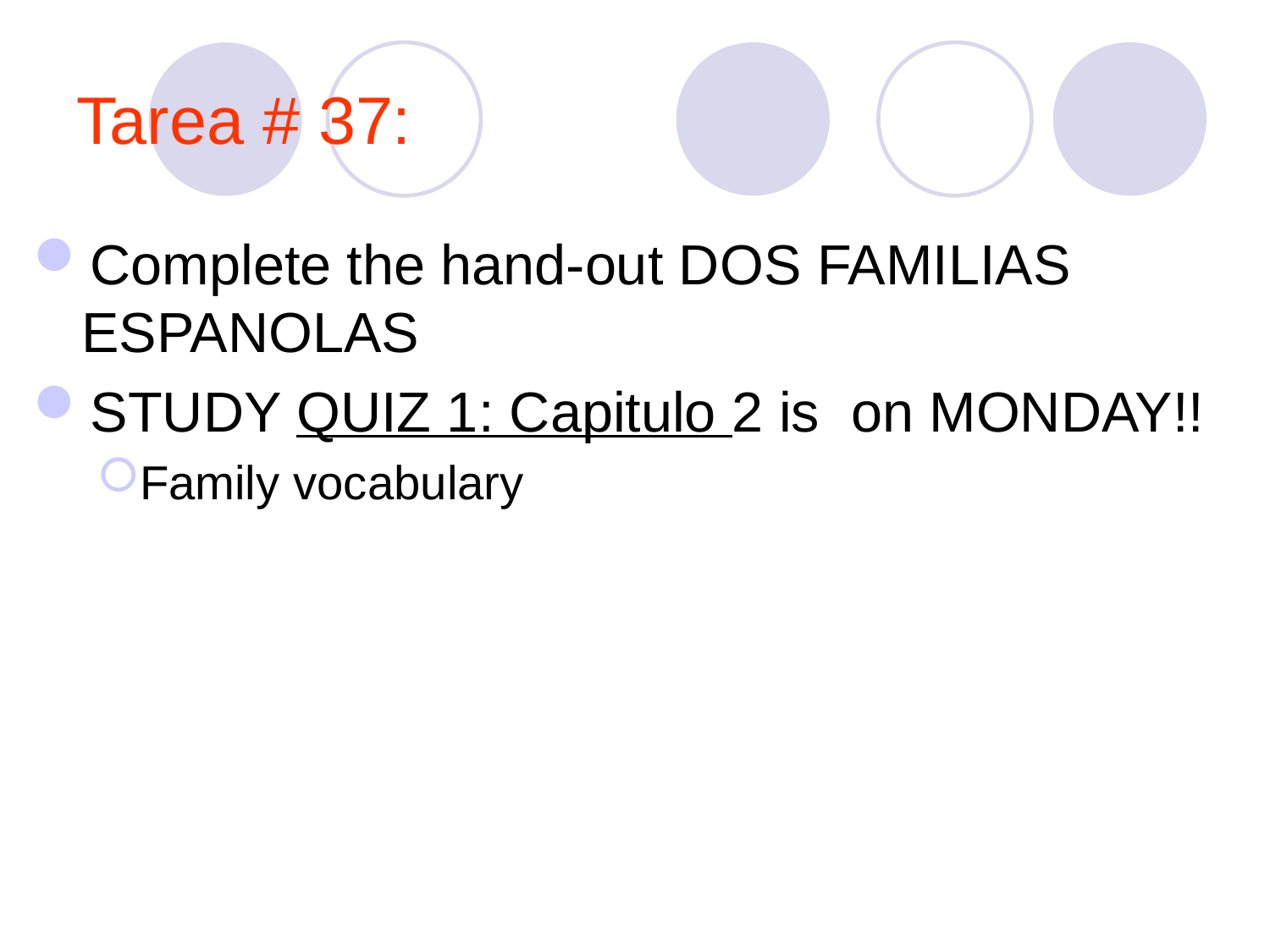

# Tarea # 37:
Complete the hand-out DOS FAMILIAS ESPANOLAS
STUDY QUIZ 1: Capitulo 2 is  on MONDAY!!
Family vocabulary